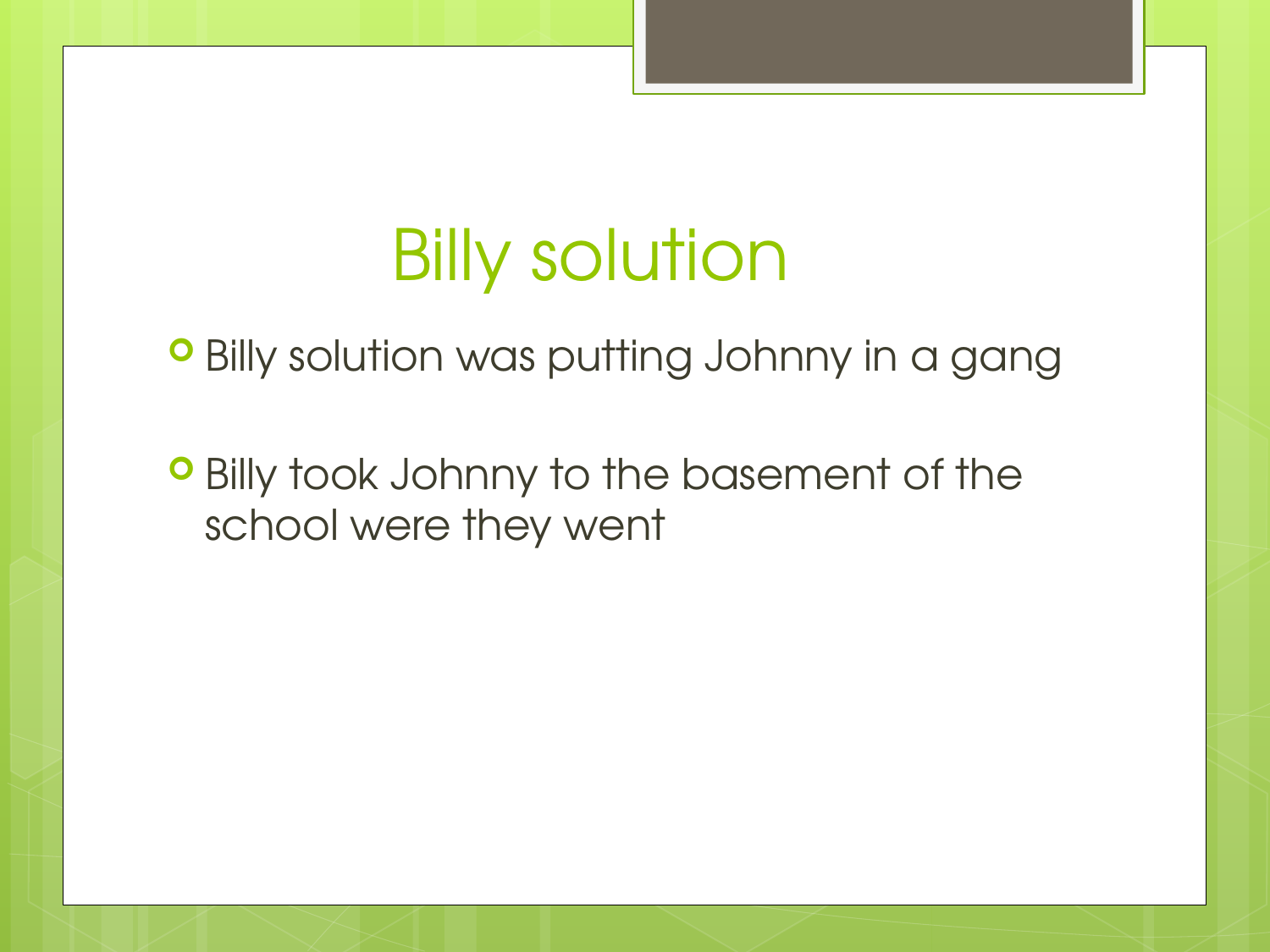

# Billy solution
Billy solution was putting Johnny in a gang

Billy took Johnny to the basement of the school were they went